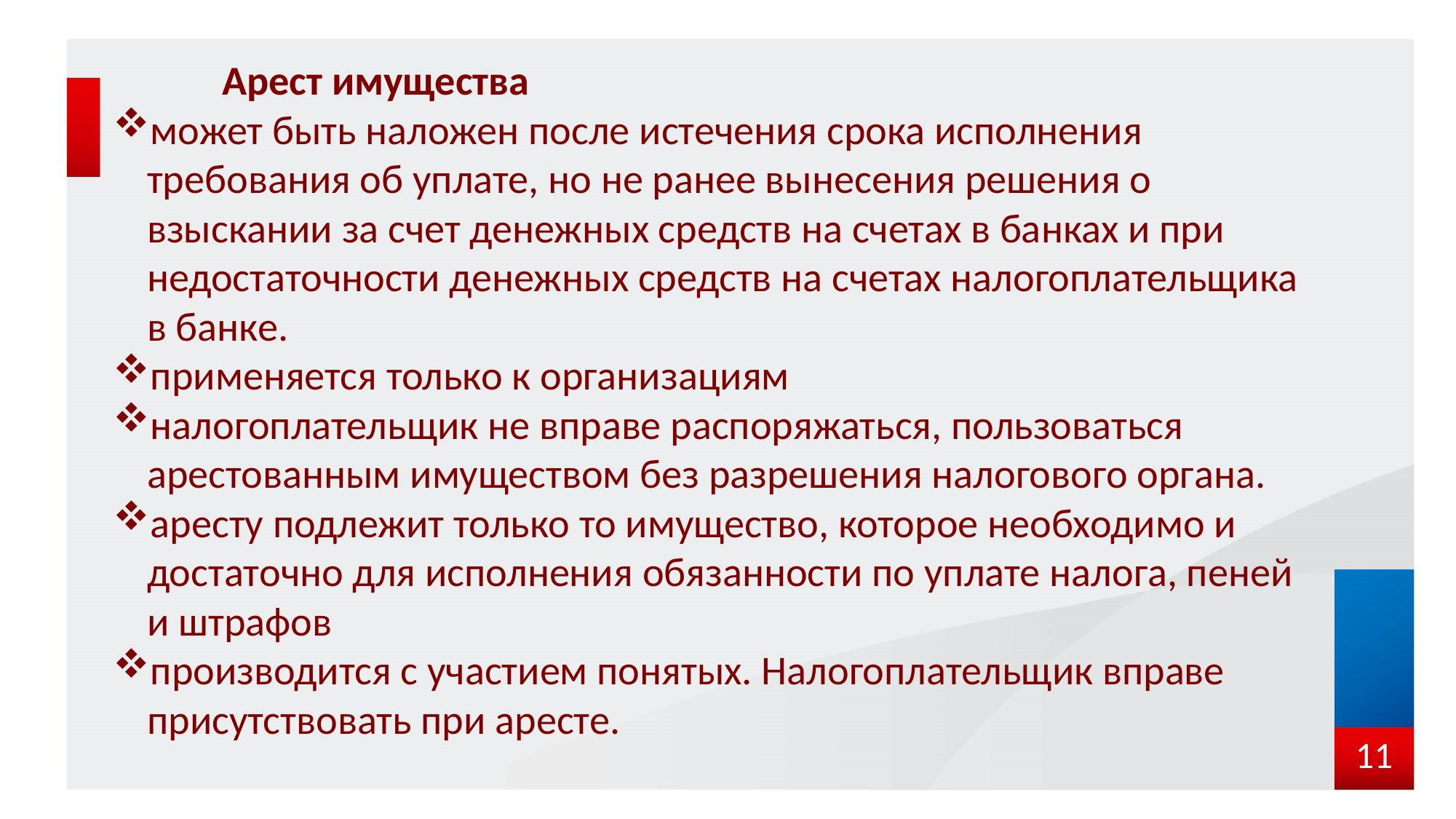

Арест имущества
может быть наложен после истечения срока исполнения требования об уплате, но не ранее вынесения решения о взыскании за счет денежных средств на счетах в банках и при недостаточности денежных средств на счетах налогоплательщика в банке.
применяется только к организациям
налогоплательщик не вправе распоряжаться, пользоваться арестованным имуществом без разрешения налогового органа.
аресту подлежит только то имущество, которое необходимо и достаточно для исполнения обязанности по уплате налога, пеней и штрафов
производится с участием понятых. Налогоплательщик вправе присутствовать при аресте.

11